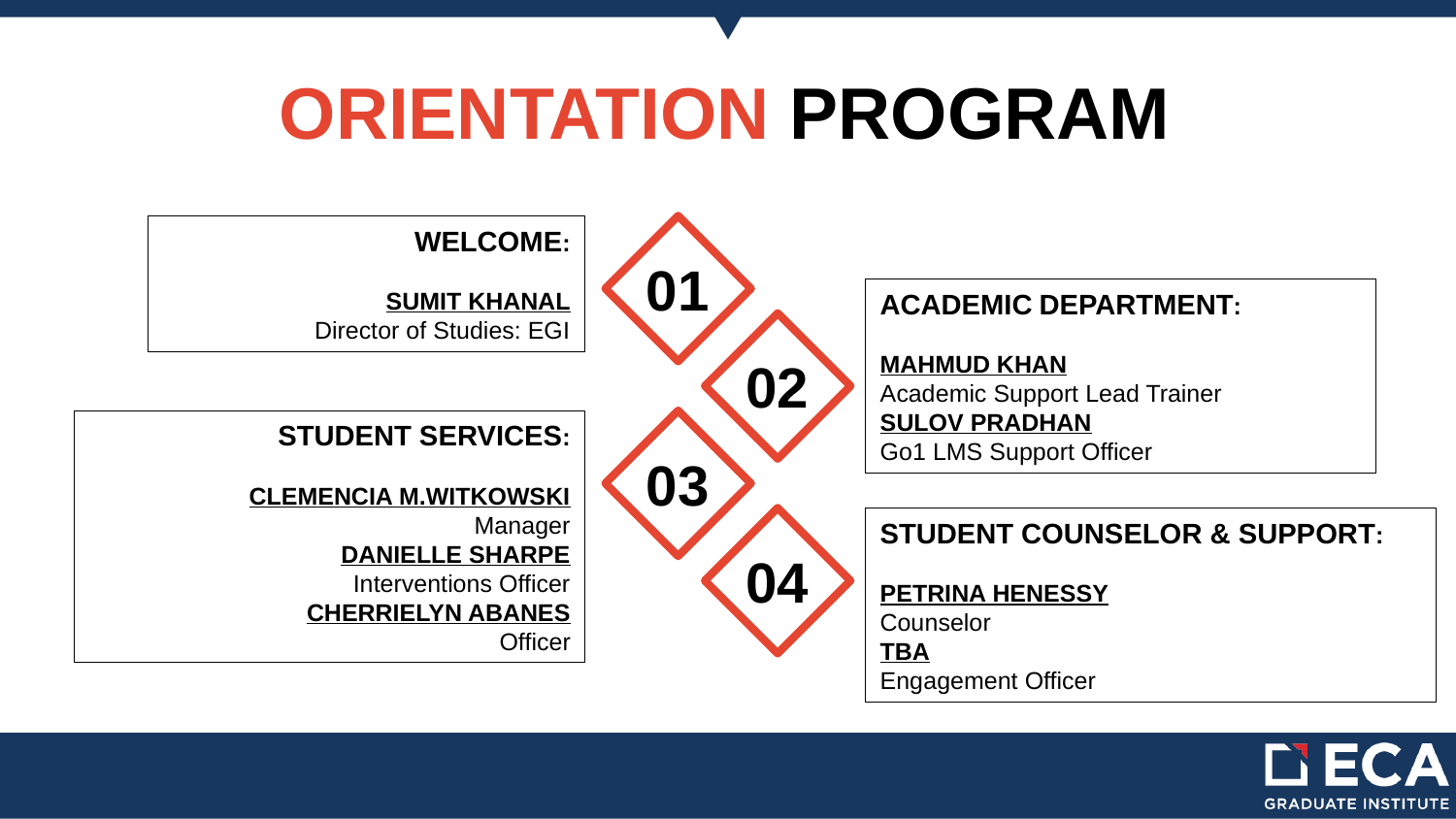

# ORIENTATION PROGRAM
WELCOME:

SUMIT KHANAL
Director of Studies: EGI

01
ACADEMIC DEPARTMENT:

MAHMUD KHAN
Academic Support Lead Trainer
SULOV PRADHAN
Go1 LMS Support Officer

02
STUDENT SERVICES:

CLEMENCIA M.WITKOWSKI
Manager
DANIELLE SHARPE
Interventions Officer
CHERRIELYN ABANES
Officer

03
STUDENT COUNSELOR & SUPPORT:

PETRINA HENESSY
Counselor
TBA
Engagement Officer

04